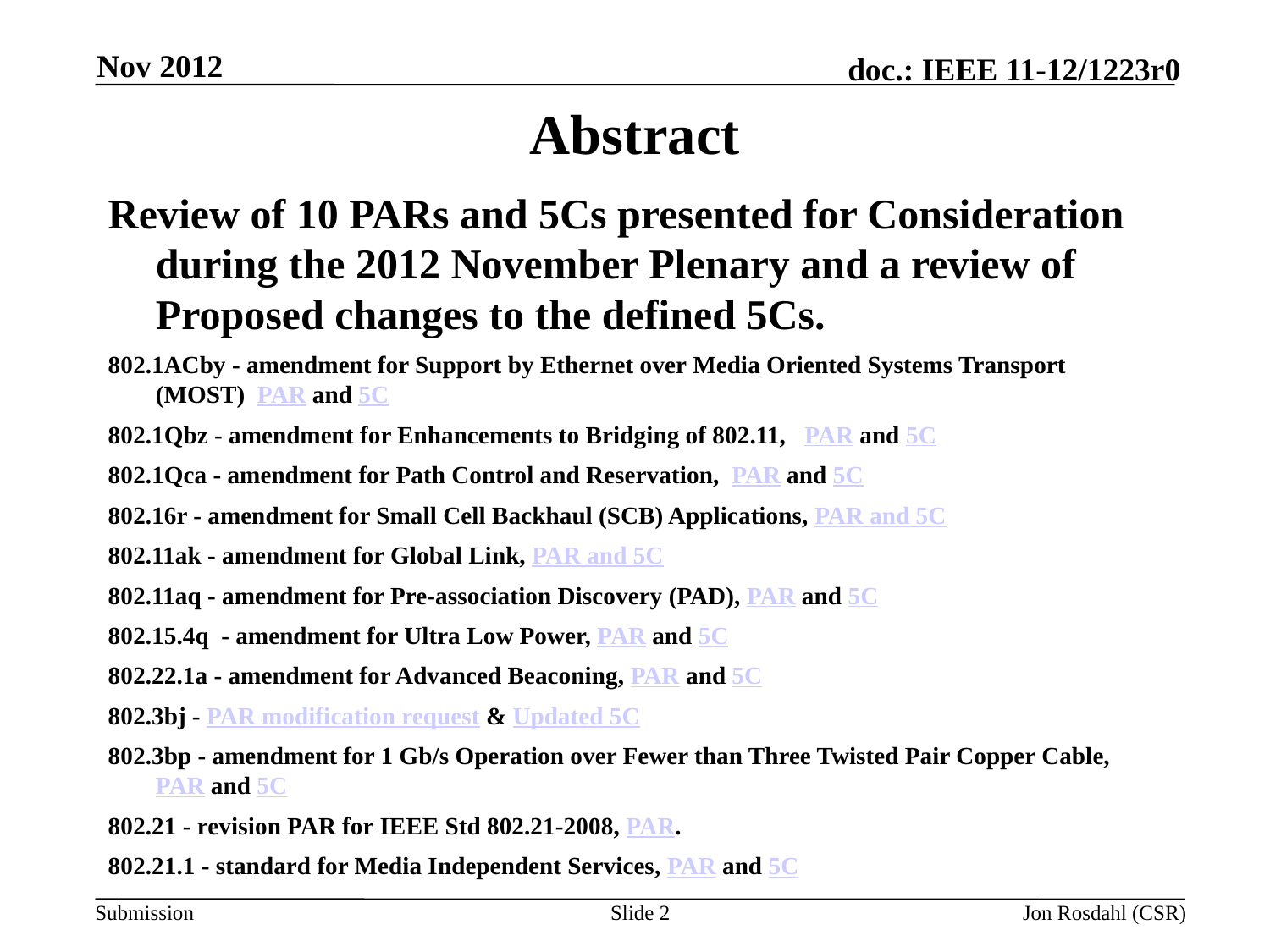

Nov 2012
# Abstract
Review of 10 PARs and 5Cs presented for Consideration during the 2012 November Plenary and a review of Proposed changes to the defined 5Cs.
802.1ACby - amendment for Support by Ethernet over Media Oriented Systems Transport (MOST)  PAR and 5C
802.1Qbz - amendment for Enhancements to Bridging of 802.11,   PAR and 5C
802.1Qca - amendment for Path Control and Reservation,  PAR and 5C
802.16r - amendment for Small Cell Backhaul (SCB) Applications, PAR and 5C
802.11ak - amendment for Global Link, PAR and 5C
802.11aq - amendment for Pre-association Discovery (PAD), PAR and 5C
802.15.4q  - amendment for Ultra Low Power, PAR and 5C
802.22.1a - amendment for Advanced Beaconing, PAR and 5C
802.3bj - PAR modification request & Updated 5C
802.3bp - amendment for 1 Gb/s Operation over Fewer than Three Twisted Pair Copper Cable, PAR and 5C
802.21 - revision PAR for IEEE Std 802.21-2008, PAR.
802.21.1 - standard for Media Independent Services, PAR and 5C

Slide 2
Jon Rosdahl (CSR)